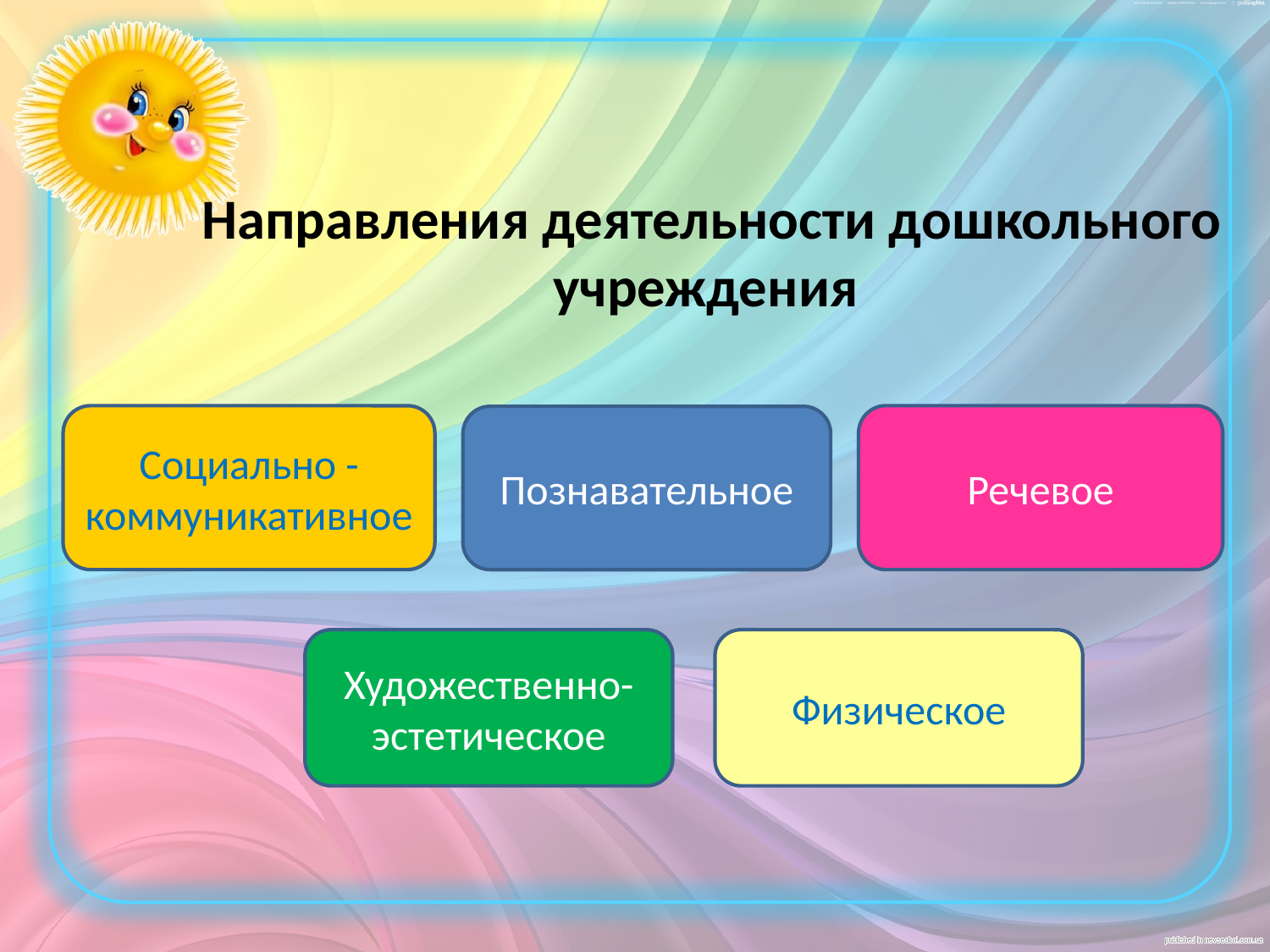

Направления деятельности дошкольного учреждения
Социально - коммуникативное
Речевое
Познавательное
Художественно-эстетическое
Физическое